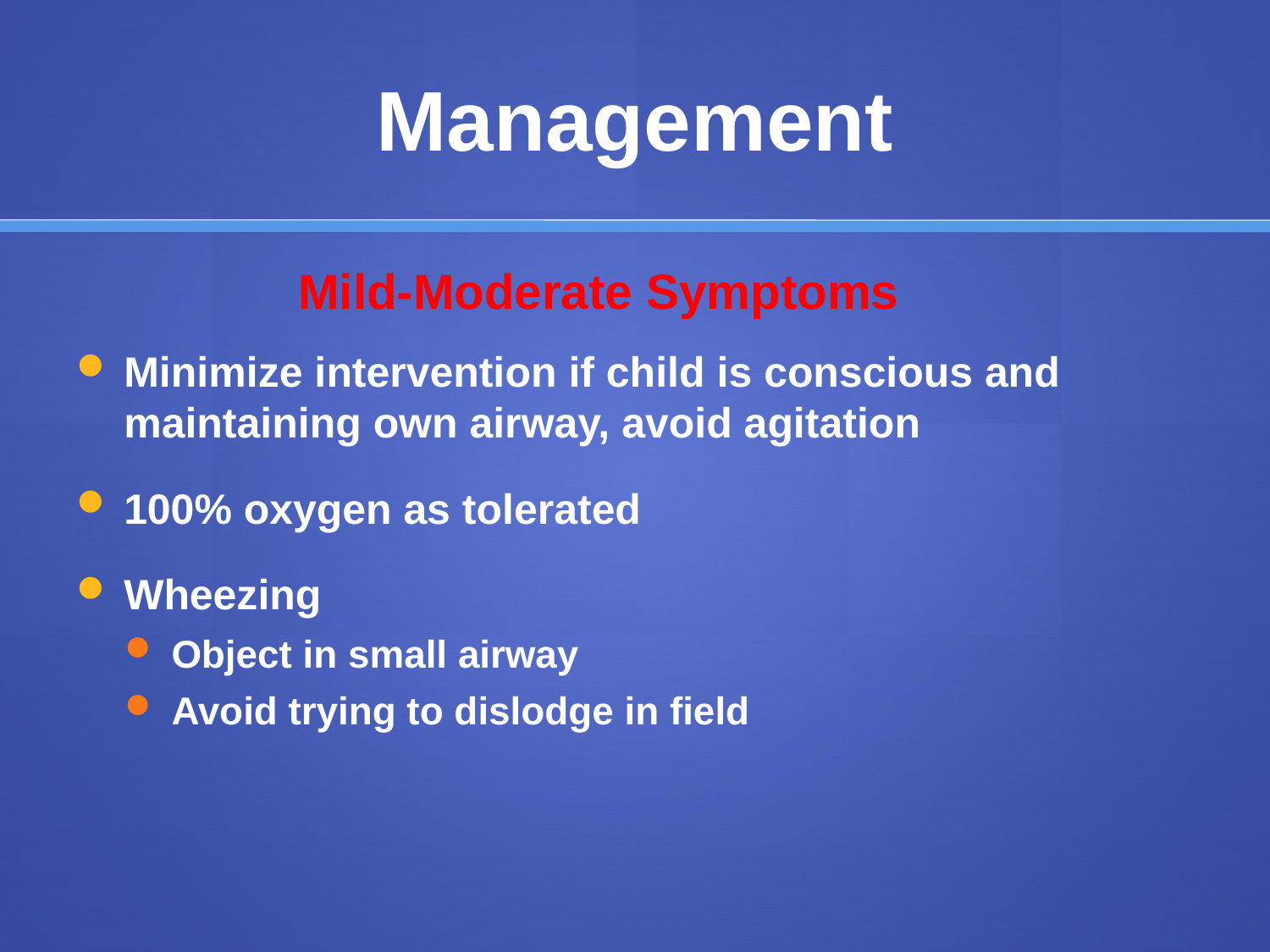

# Management
Mild-Moderate Symptoms
Minimize intervention if child is conscious and maintaining own airway, avoid agitation
100% oxygen as tolerated
Wheezing
Object in small airway
Avoid trying to dislodge in field